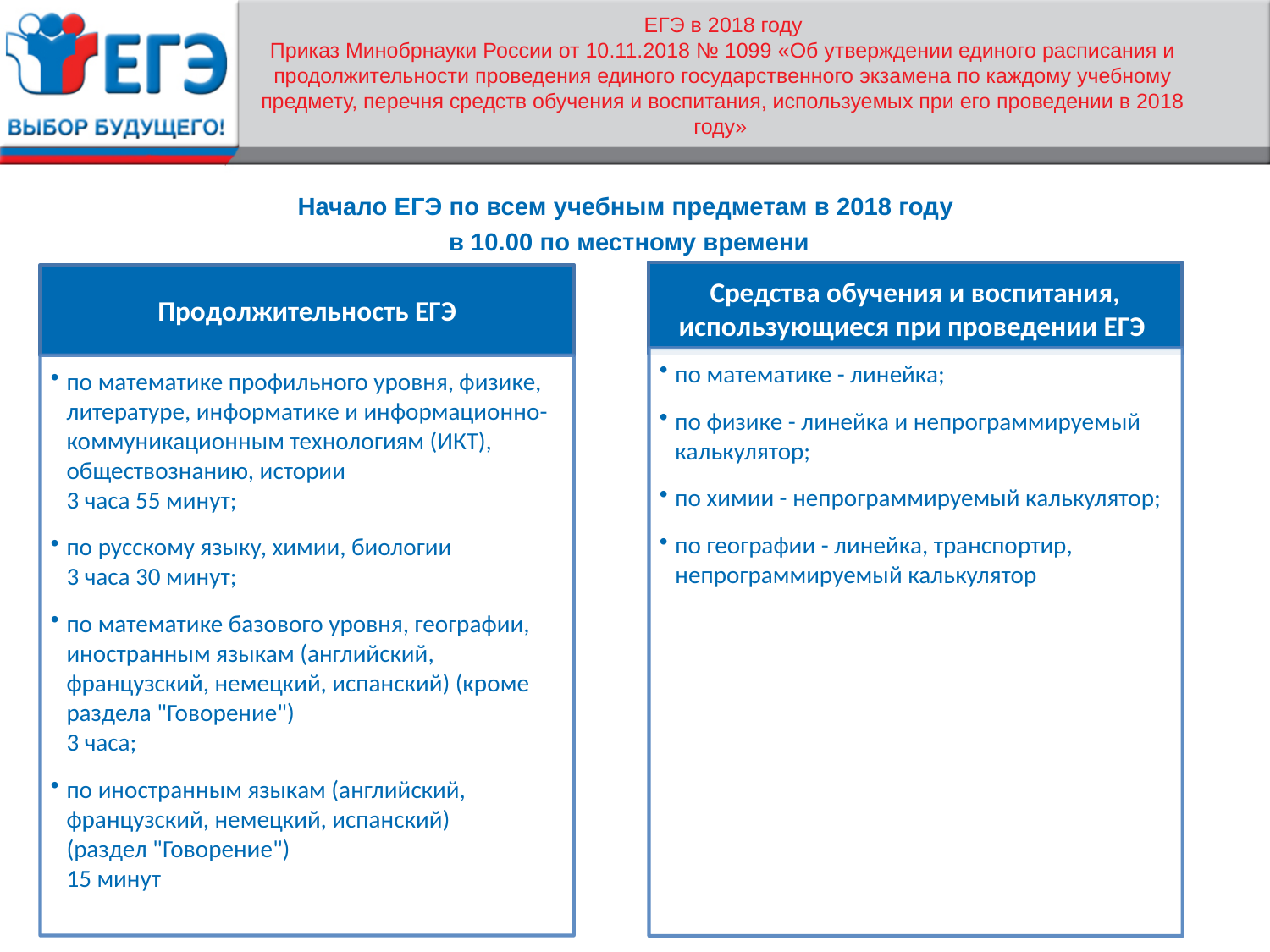

# ЕГЭ в 2018 году Приказ Минобрнауки России от 10.11.2018 № 1099 «Об утверждении единого расписания и продолжительности проведения единого государственного экзамена по каждому учебному предмету, перечня средств обучения и воспитания, используемых при его проведении в 2018 году»
Начало ЕГЭ по всем учебным предметам в 2018 году
в 10.00 по местному времени
Продолжительность ЕГЭ
по математике профильного уровня, физике, литературе, информатике и информационно-коммуникационным технологиям (ИКТ), обществознанию, истории
3 часа 55 минут;
по русскому языку, химии, биологии
3 часа 30 минут;
по математике базового уровня, географии, иностранным языкам (английский, французский, немецкий, испанский) (кроме раздела "Говорение")
3 часа;
по иностранным языкам (английский, французский, немецкий, испанский)
(раздел "Говорение")
15 минут
Средства обучения и воспитания, использующиеся при проведении ЕГЭ
по математике - линейка;
по физике - линейка и непрограммируемый калькулятор;
по химии - непрограммируемый калькулятор;
по географии - линейка, транспортир, непрограммируемый калькулятор